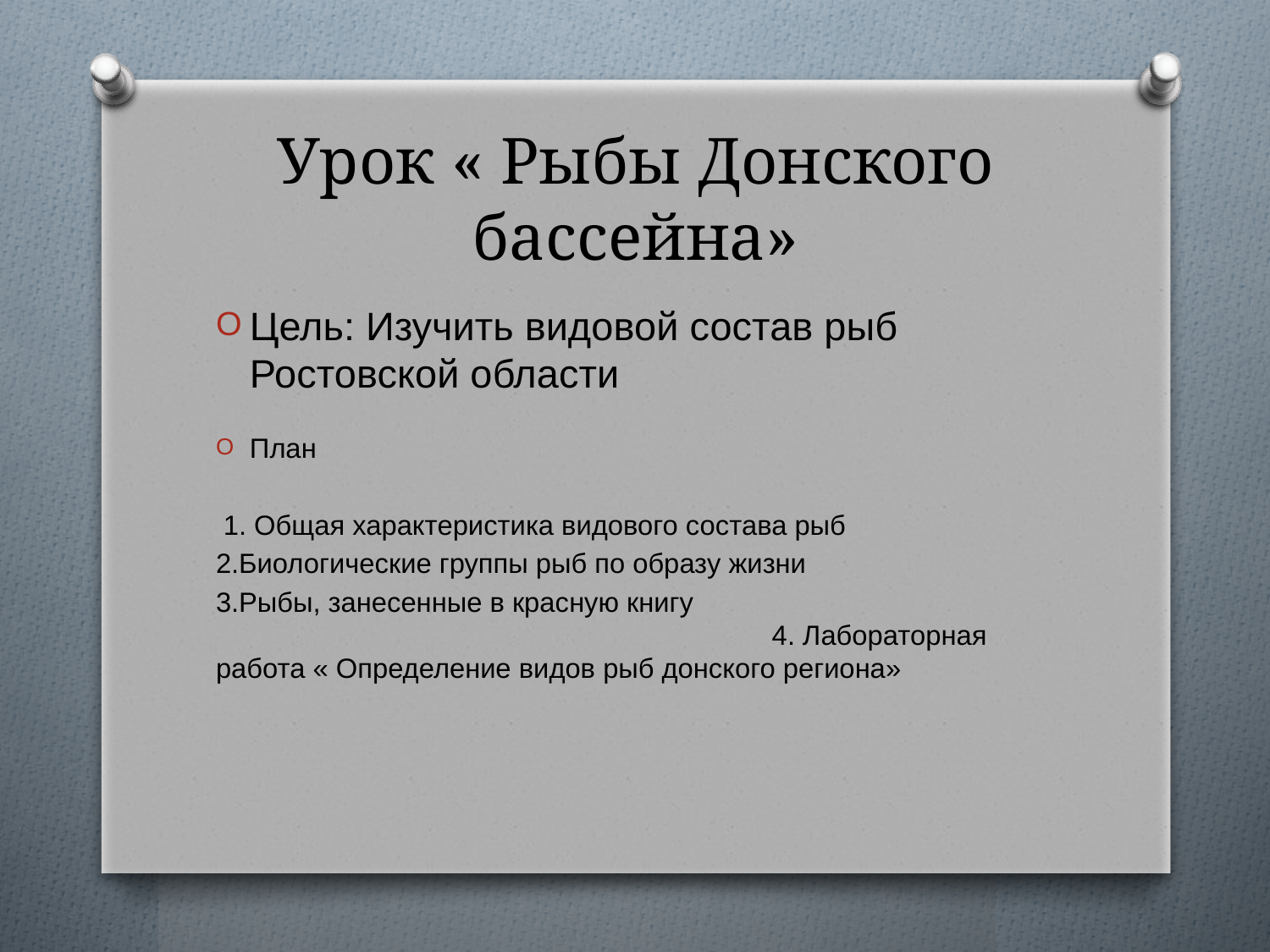

# Урок « Рыбы Донского бассейна»
Цель: Изучить видовой состав рыб Ростовской области

План

 1. Общая характеристика видового состава рыб
2.Биологические группы рыб по образу жизни
3.Рыбы, занесенные в красную книгу                                                                                                                        4. Лабораторная работа « Определение видов рыб донского региона»